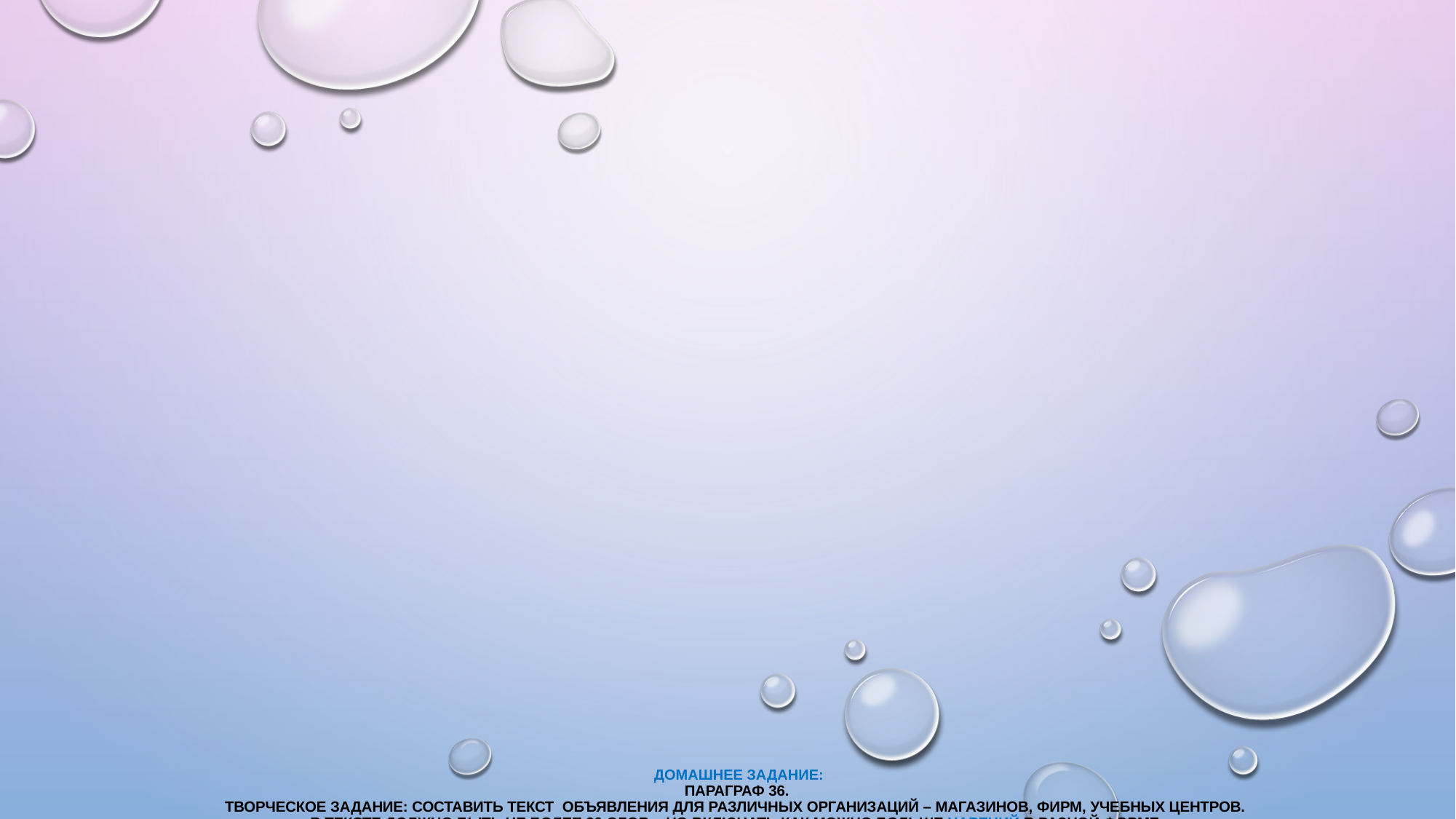

# Домашнее задание: параграф 36. Творческое задание: составить текст  объявления для различных организаций – магазинов, фирм, учебных центров.  В тексте должно быть не более 30 слов,   но включать как можно больше наречий в разной форме.